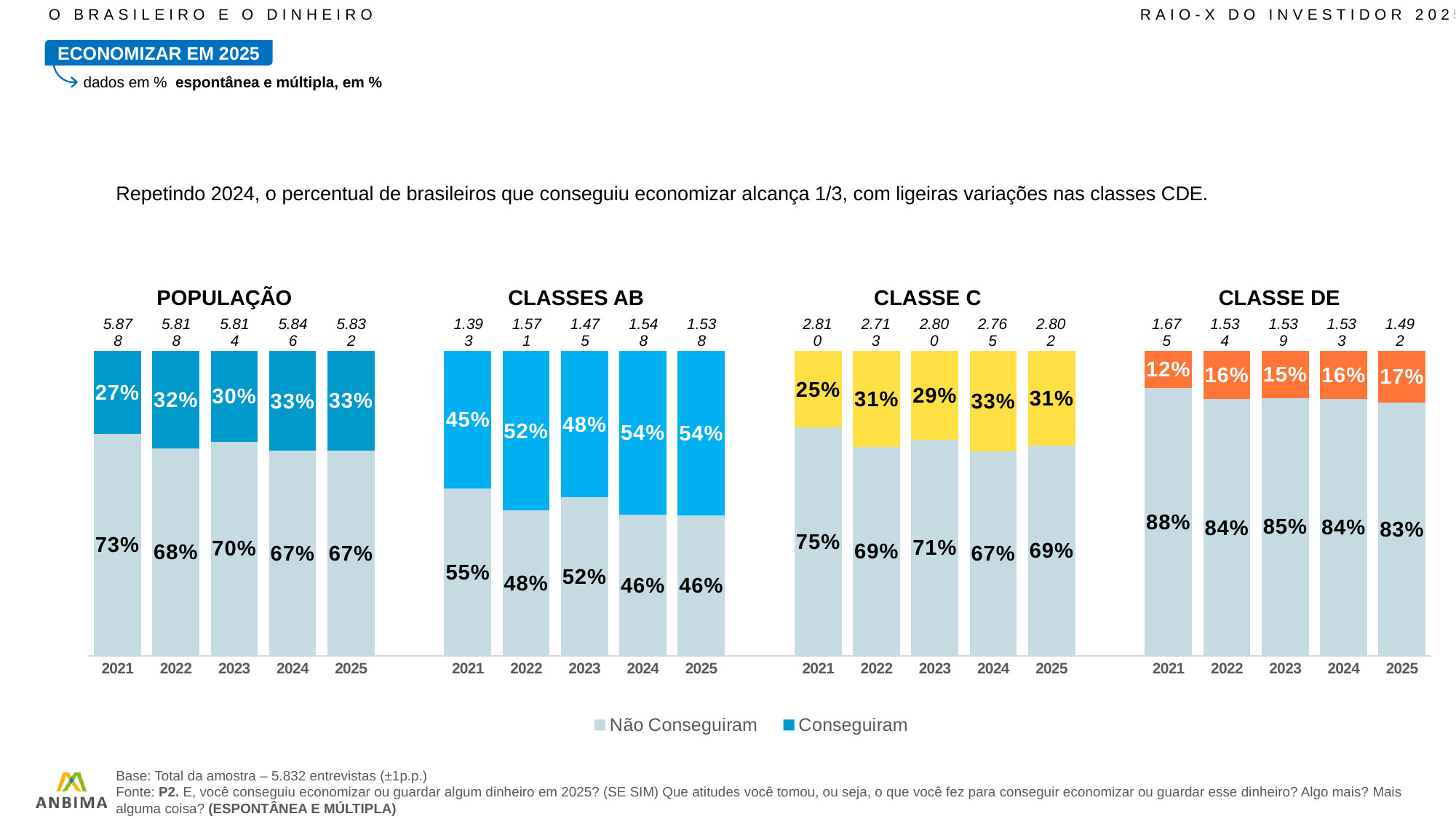

O BRASILEIRO E O DINHEIRO							RAIO-X DO INVESTIDOR 2025
ECONOMIZAR EM 2025

dados em %  espontânea e múltipla, em %
Repetindo 2024, o percentual de brasileiros que conseguiu economizar alcança 1/3, com ligeiras variações nas classes CDE.
| POPULAÇÃO | CLASSES AB | CLASSE C | CLASSE DE |
| --- | --- | --- | --- |
| 5.878 | 5.818 | 5.814 | 5.846 | 5.832 |
| --- | --- | --- | --- | --- |
| 1.393 | 1.571 | 1.475 | 1.548 | 1.538 |
| --- | --- | --- | --- | --- |
| 2.810 | 2.713 | 2.800 | 2.765 | 2.802 |
| --- | --- | --- | --- | --- |
| 1.675 | 1.534 | 1.539 | 1.533 | 1.492 |
| --- | --- | --- | --- | --- |

### Chart

| Category | Não Conseguiram | Conseguiram |
|---|---|---|
| 2021 | 73.0 | 27.0 |
| 2022 | 68.05 | 31.950000000000003 |
| 2023 | 70.33 | 29.67 |
| 2024 | 67.31 | 32.69 |
| 2025 | 67.41 | 32.59 |
|  | None | None |
| 2021 | 55.0 | 45.0 |
| 2022 | 47.74 | 52.26 |
| 2023 | 52.03 | 47.97 |
| 2024 | 46.37 | 53.63 |
| 2025 | 46.09 | 53.91 |
|  | None | None |
| 2021 | 75.0 | 25.0 |
| 2022 | 68.58 | 31.42 |
| 2023 | 71.01 | 28.989999999999995 |
| 2024 | 67.22 | 32.78 |
| 2025 | 69.06 | 30.939999999999998 |
|  | None | None |
| 2021 | 88.0 | 12.0 |
| 2022 | 84.24 | 15.760000000000005 |
| 2023 | 84.67 | 15.329999999999998 |
| 2024 | 84.39 | 15.61 |
| 2025 | 83.14 | 16.860000000000003 |
Base: Total da amostra – 5.832 entrevistas (±1p.p.)
Fonte: P2. E, você conseguiu economizar ou guardar algum dinheiro em 2025? (SE SIM) Que atitudes você tomou, ou seja, o que você fez para conseguir economizar ou guardar esse dinheiro? Algo mais? Mais alguma coisa? (ESPONTÂNEA E MÚLTIPLA)